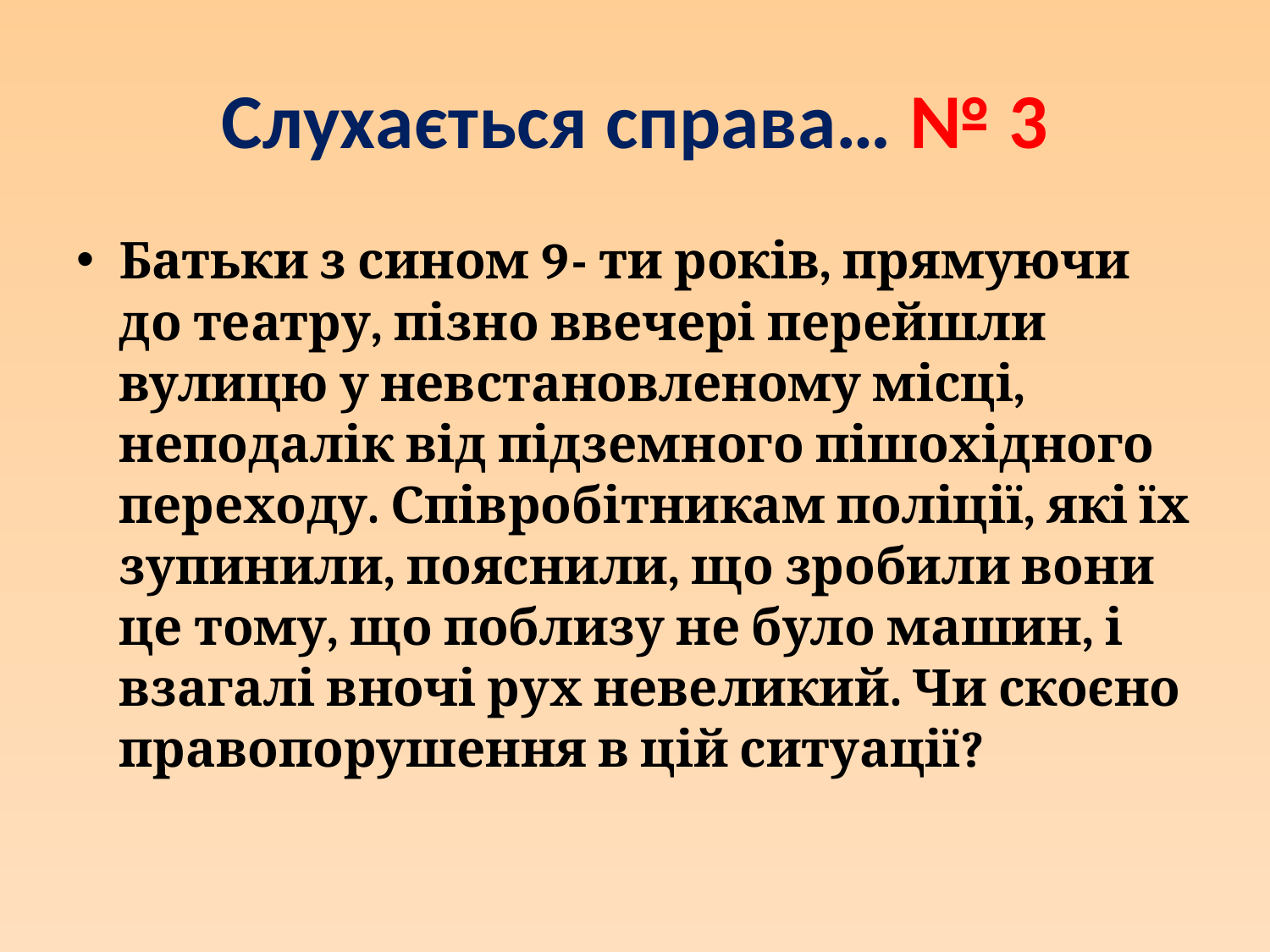

# Слухається справа… № 3
Батьки з сином 9- ти років, прямуючи до театру, пізно ввечері перейшли вулицю у невстановленому місці, неподалік від підземного пішохідного переходу. Співробітникам поліції, які їх зупинили, пояснили, що зробили вони це тому, що поблизу не було машин, і взагалі вночі рух невеликий. Чи скоєно правопорушення в цій ситуації?